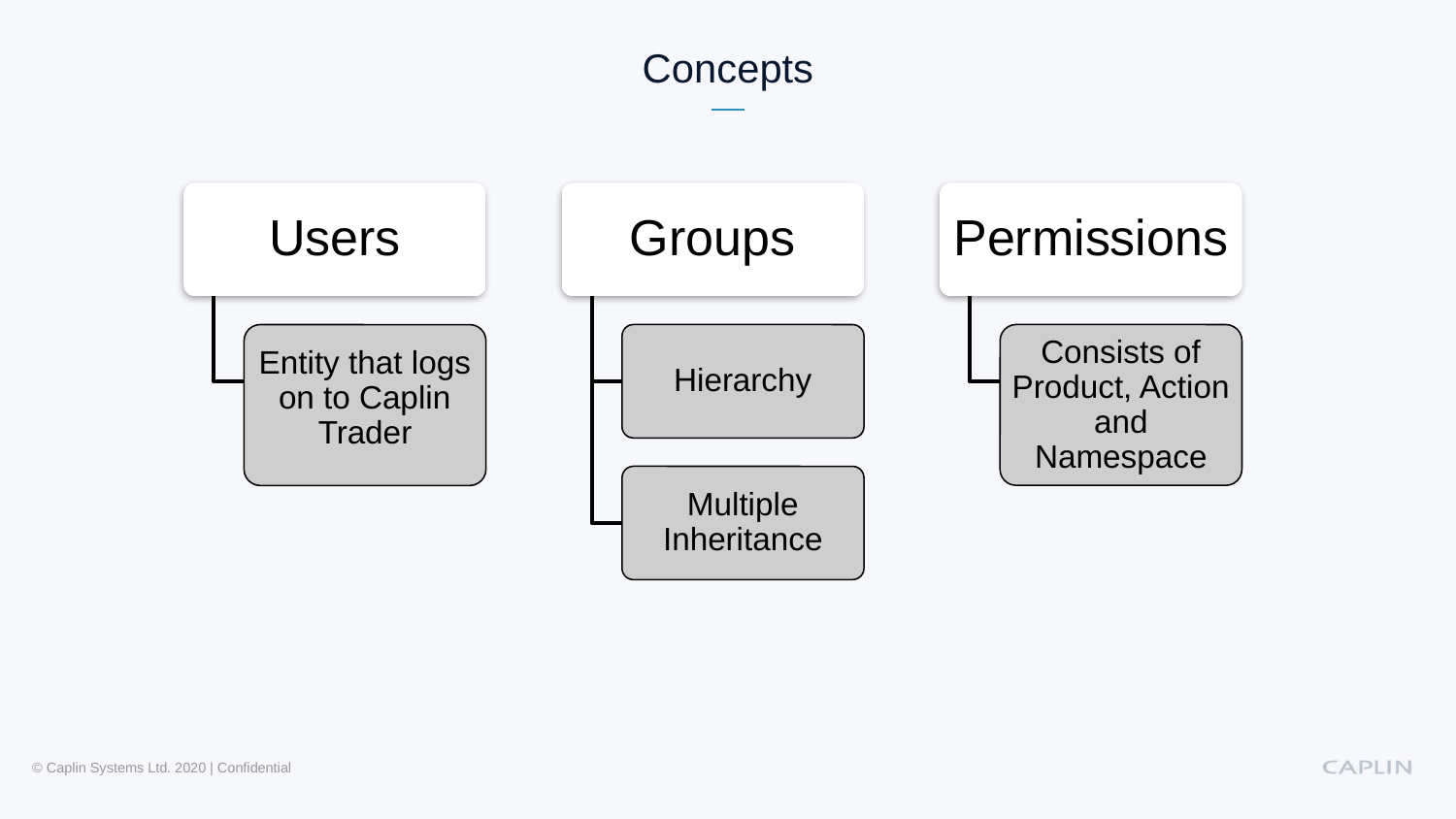

# Concepts

Users
Groups
Permissions

Hierarchy
Entity that logs on to Caplin Trader
Consists of Product, Action and Namespace

Multiple Inheritance